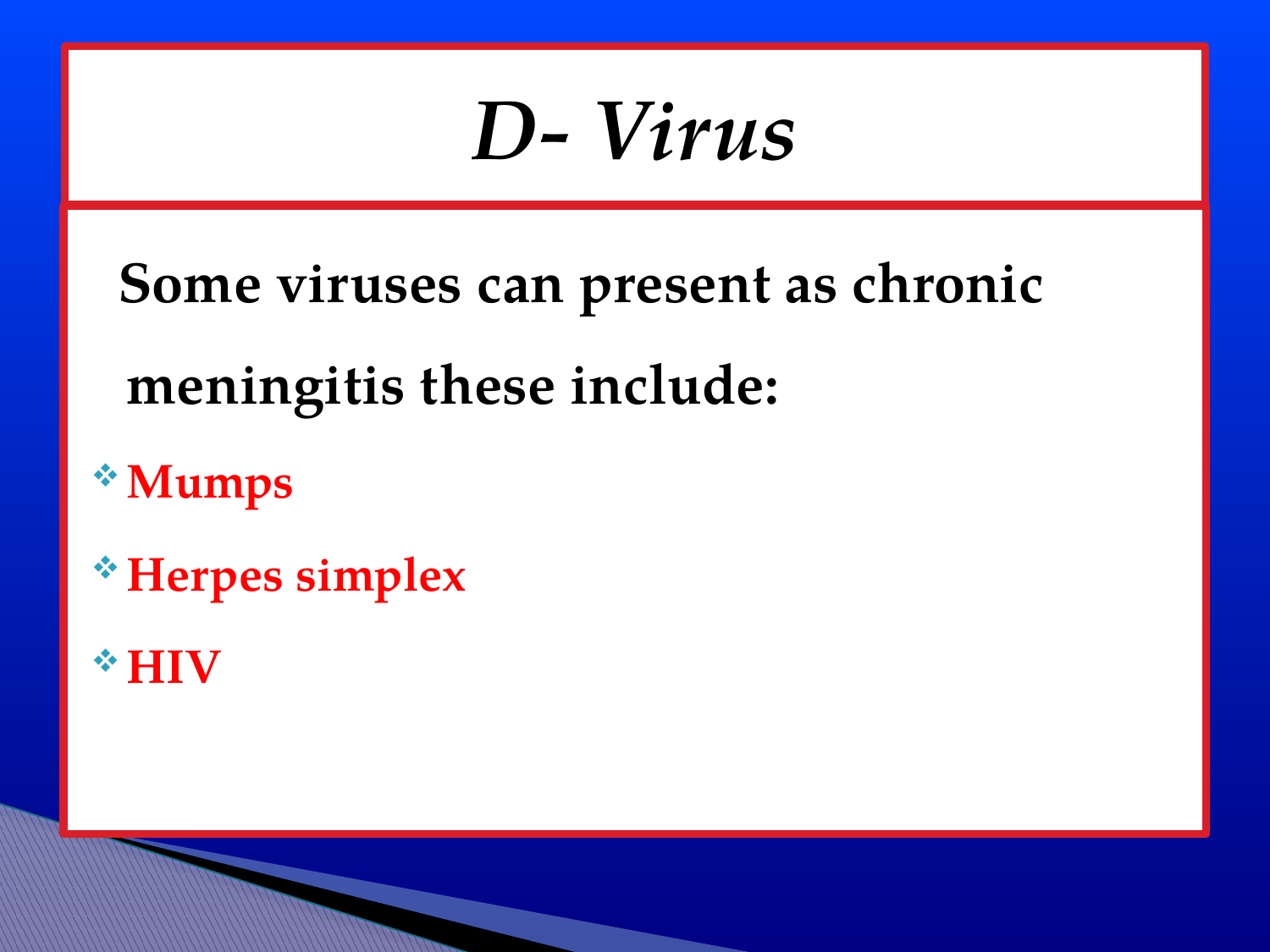

# D- Virus
  Some viruses can present as chronic meningitis these include:
Mumps
Herpes simplex
HIV